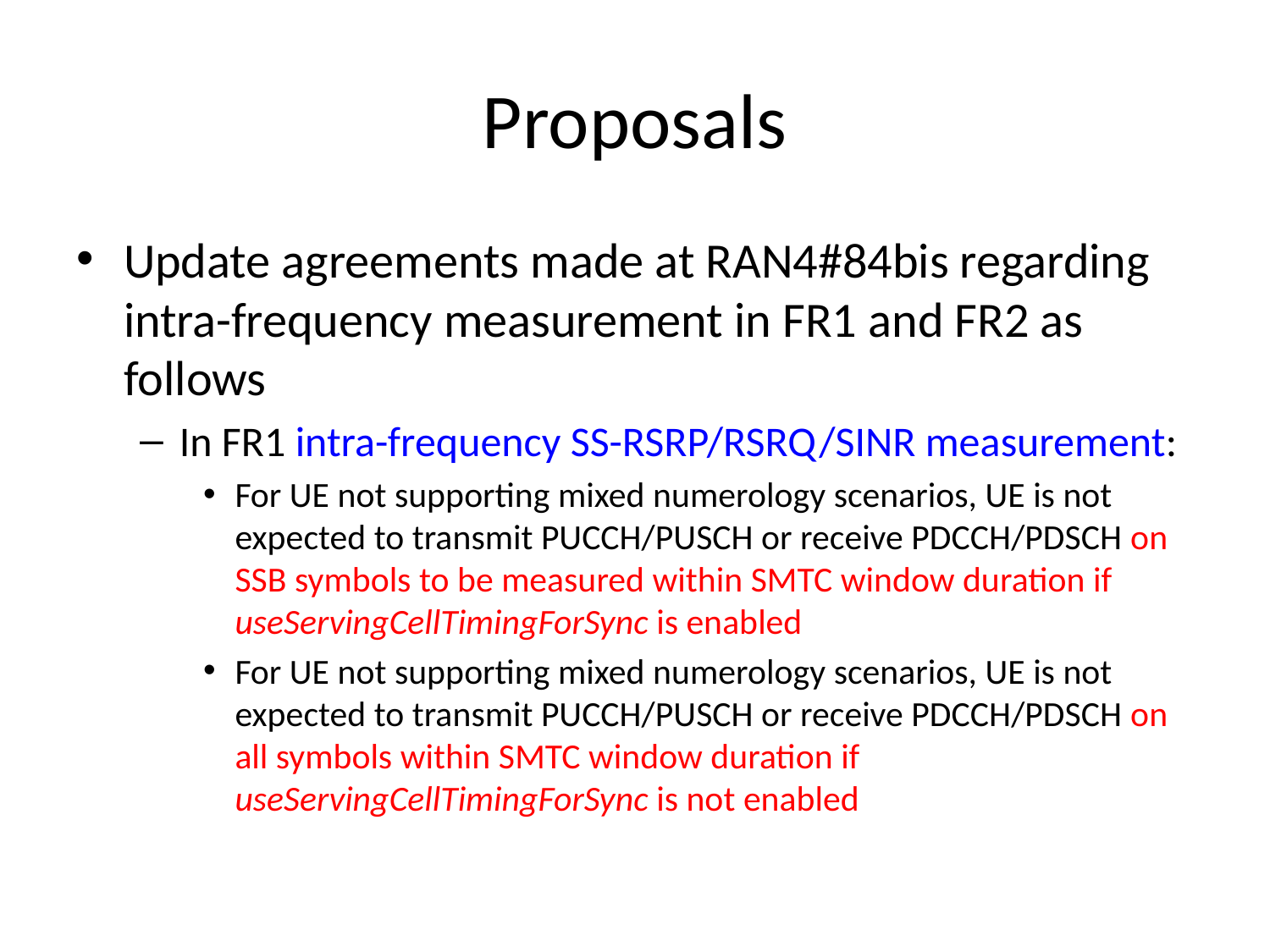

# Proposals
Update agreements made at RAN4#84bis regarding intra-frequency measurement in FR1 and FR2 as follows
In FR1 intra-frequency SS-RSRP/RSRQ/SINR measurement:
For UE not supporting mixed numerology scenarios, UE is not expected to transmit PUCCH/PUSCH or receive PDCCH/PDSCH on SSB symbols to be measured within SMTC window duration if useServingCellTimingForSync is enabled
For UE not supporting mixed numerology scenarios, UE is not expected to transmit PUCCH/PUSCH or receive PDCCH/PDSCH on all symbols within SMTC window duration if useServingCellTimingForSync is not enabled